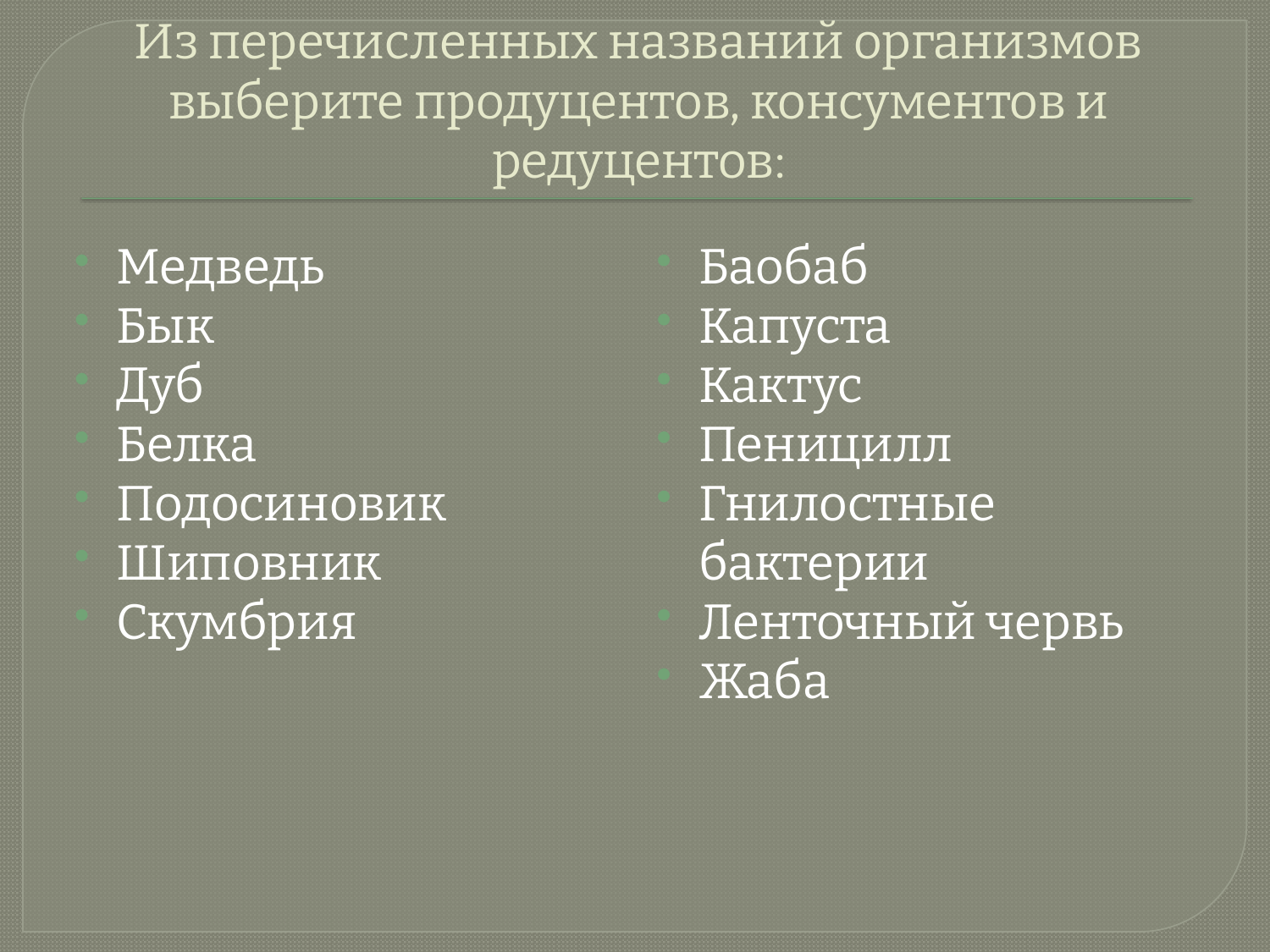

# Из перечисленных названий организмов выберите продуцентов, консументов и редуцентов:
Медведь
Бык
Дуб
Белка
Подосиновик
Шиповник
Скумбрия
Баобаб
Капуста
Кактус
Пеницилл
Гнилостные бактерии
Ленточный червь
Жаба